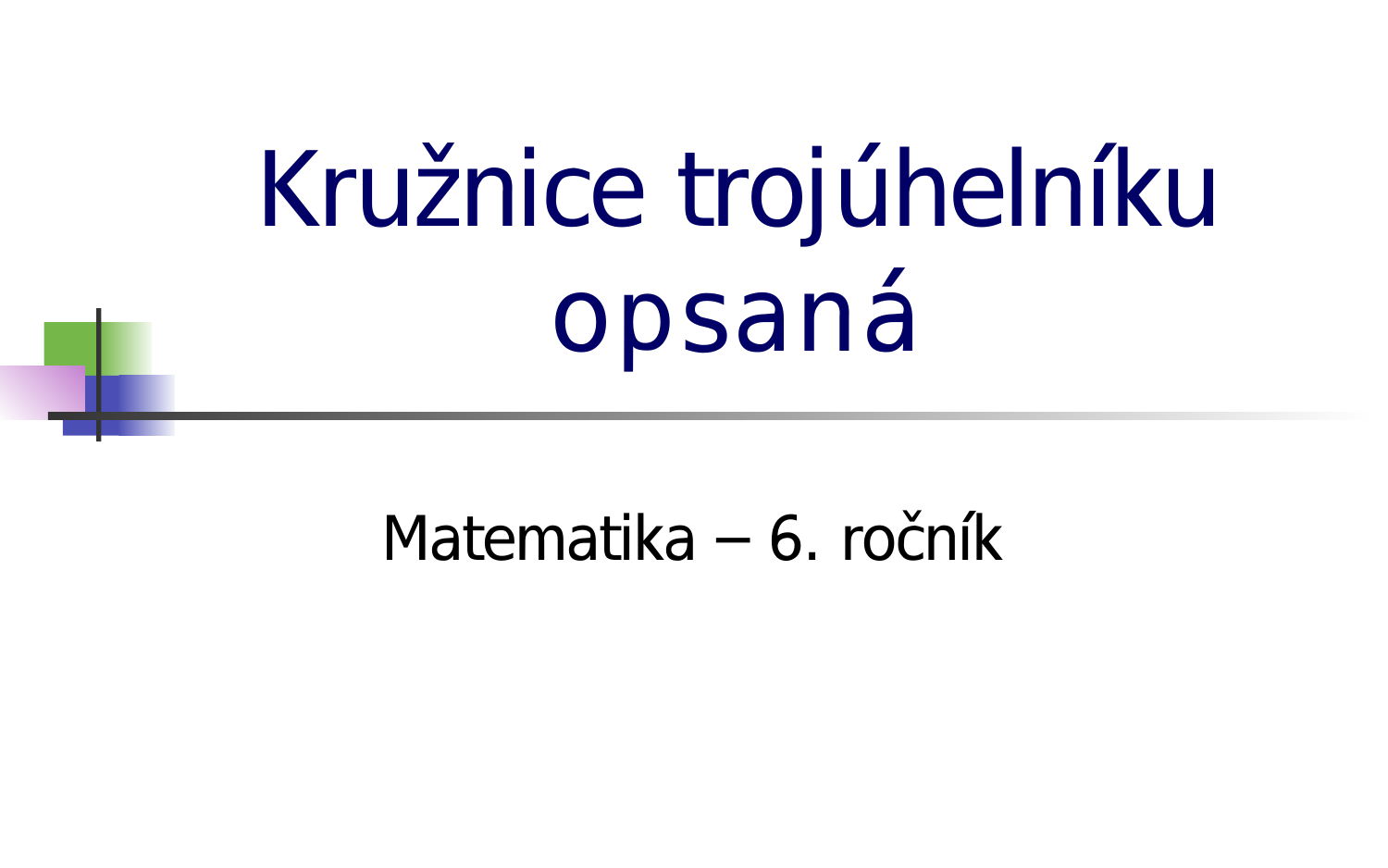

# Kružnice trojúhelníku opsaná
Matematika – 6. ročník